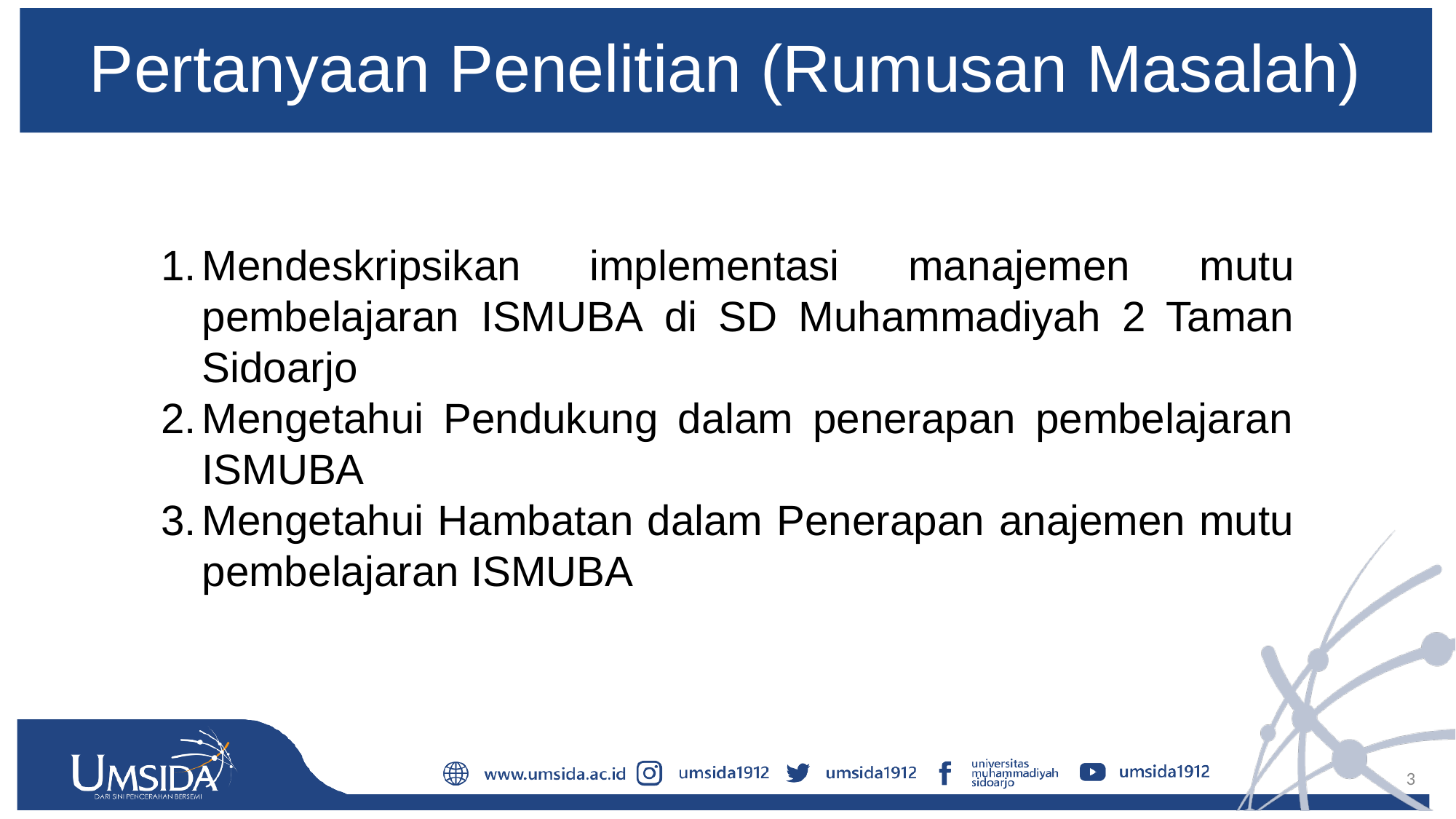

# Pertanyaan Penelitian (Rumusan Masalah)
Mendeskripsikan implementasi manajemen mutu pembelajaran ISMUBA di SD Muhammadiyah 2 Taman Sidoarjo
Mengetahui Pendukung dalam penerapan pembelajaran ISMUBA
Mengetahui Hambatan dalam Penerapan anajemen mutu pembelajaran ISMUBA